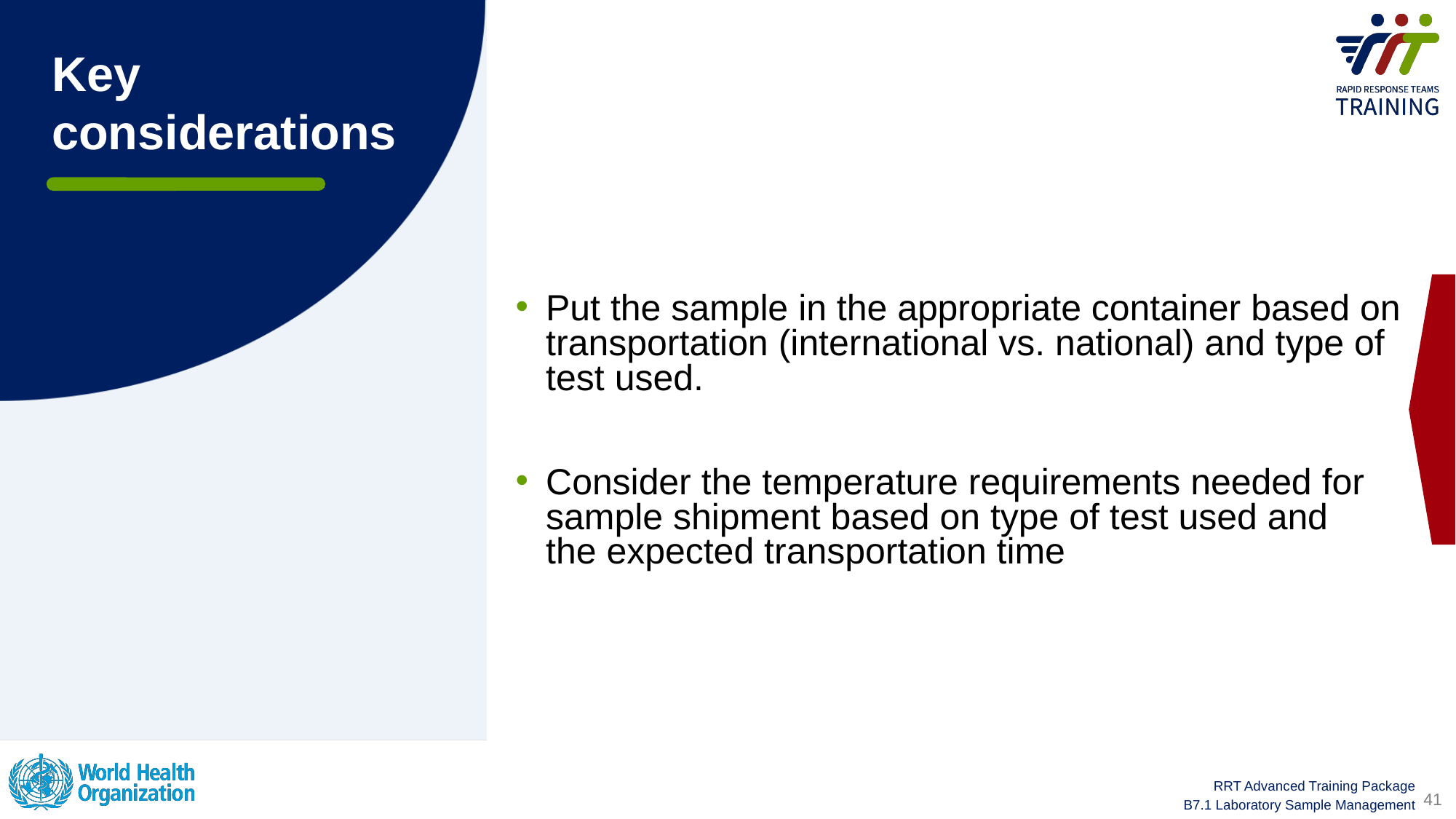

Key considerations

Put the sample in the appropriate container based on transportation (international vs. national) and type of test used.

Consider the temperature requirements needed for sample shipment based on type of test used and the expected transportation time